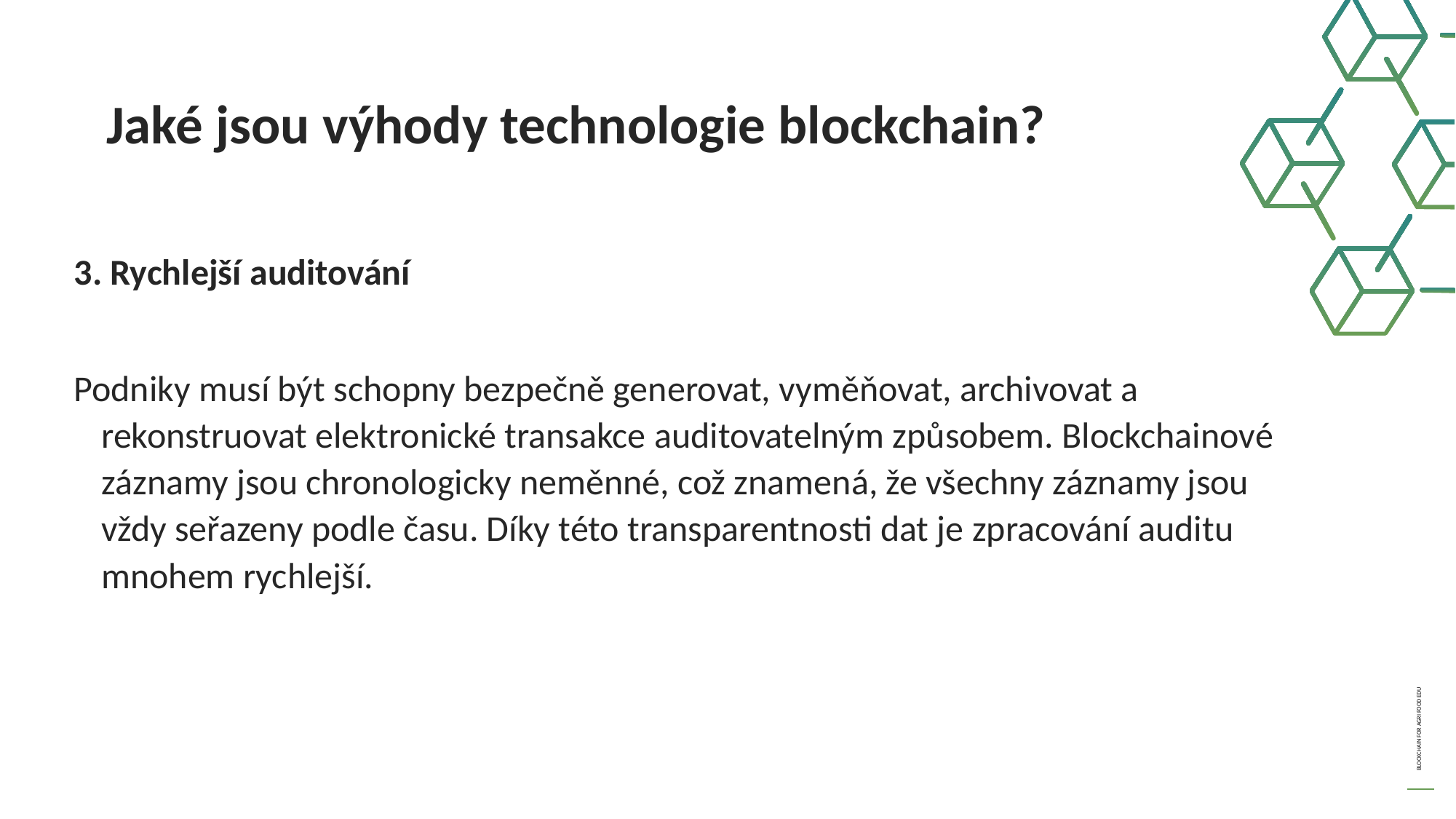

Jaké jsou výhody technologie blockchain?
3. Rychlejší auditování

Podniky musí být schopny bezpečně generovat, vyměňovat, archivovat a rekonstruovat elektronické transakce auditovatelným způsobem. Blockchainové záznamy jsou chronologicky neměnné, což znamená, že všechny záznamy jsou vždy seřazeny podle času. Díky této transparentnosti dat je zpracování auditu mnohem rychlejší.